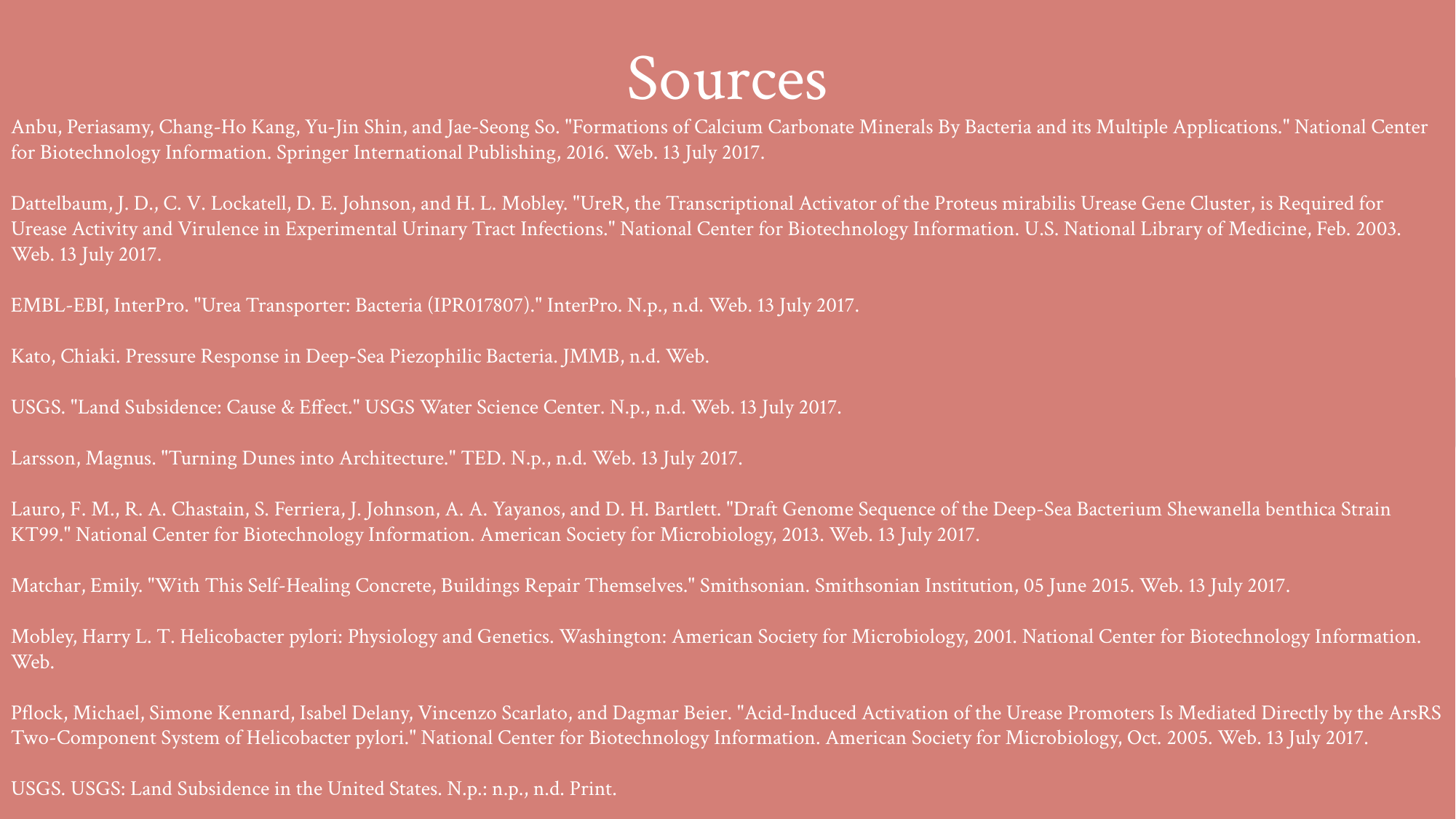

Sources
Anbu, Periasamy, Chang-Ho Kang, Yu-Jin Shin, and Jae-Seong So. "Formations of Calcium Carbonate Minerals By Bacteria and its Multiple Applications." National Center for Biotechnology Information. Springer International Publishing, 2016. Web. 13 July 2017.

Dattelbaum, J. D., C. V. Lockatell, D. E. Johnson, and H. L. Mobley. "UreR, the Transcriptional Activator of the Proteus mirabilis Urease Gene Cluster, is Required for Urease Activity and Virulence in Experimental Urinary Tract Infections." National Center for Biotechnology Information. U.S. National Library of Medicine, Feb. 2003. Web. 13 July 2017.

EMBL-EBI, InterPro. "Urea Transporter: Bacteria (IPR017807)." InterPro. N.p., n.d. Web. 13 July 2017.

Kato, Chiaki. Pressure Response in Deep-Sea Piezophilic Bacteria. JMMB, n.d. Web.

USGS. "Land Subsidence: Cause & Effect." USGS Water Science Center. N.p., n.d. Web. 13 July 2017.

Larsson, Magnus. "Turning Dunes into Architecture." TED. N.p., n.d. Web. 13 July 2017.

Lauro, F. M., R. A. Chastain, S. Ferriera, J. Johnson, A. A. Yayanos, and D. H. Bartlett. "Draft Genome Sequence of the Deep-Sea Bacterium Shewanella benthica Strain KT99." National Center for Biotechnology Information. American Society for Microbiology, 2013. Web. 13 July 2017.

Matchar, Emily. "With This Self-Healing Concrete, Buildings Repair Themselves." Smithsonian. Smithsonian Institution, 05 June 2015. Web. 13 July 2017.

Mobley, Harry L. T. Helicobacter pylori: Physiology and Genetics. Washington: American Society for Microbiology, 2001. National Center for Biotechnology Information. Web.

Pflock, Michael, Simone Kennard, Isabel Delany, Vincenzo Scarlato, and Dagmar Beier. "Acid-Induced Activation of the Urease Promoters Is Mediated Directly by the ArsRS Two-Component System of Helicobacter pylori." National Center for Biotechnology Information. American Society for Microbiology, Oct. 2005. Web. 13 July 2017.

USGS. USGS: Land Subsidence in the United States. N.p.: n.p., n.d. Print.

#